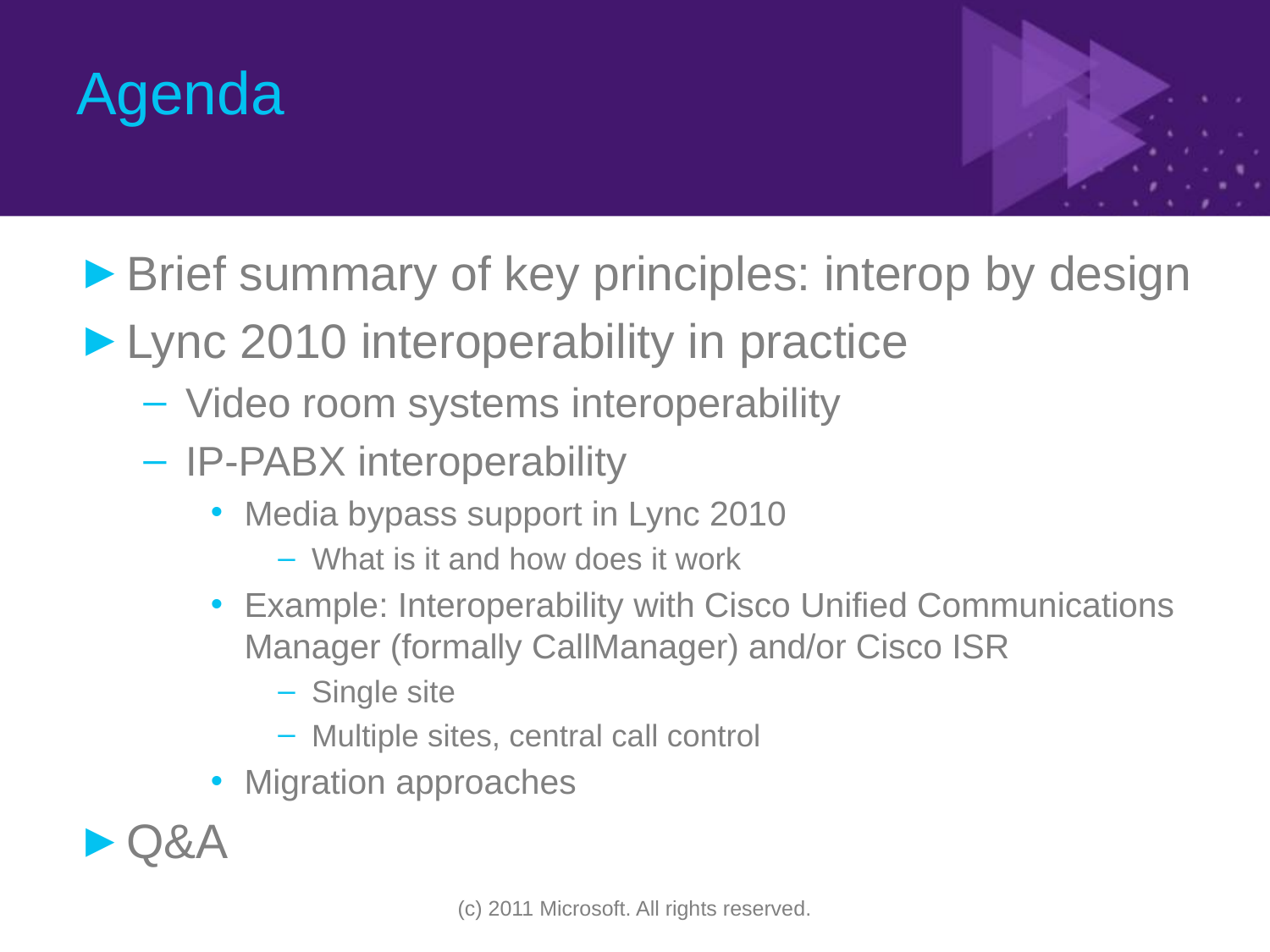

# Agenda
Brief summary of key principles: interop by design
Lync 2010 interoperability in practice
Video room systems interoperability
IP-PABX interoperability
Media bypass support in Lync 2010
What is it and how does it work
Example: Interoperability with Cisco Unified Communications Manager (formally CallManager) and/or Cisco ISR
Single site
Multiple sites, central call control
Migration approaches
Q&A
(c) 2011 Microsoft. All rights reserved.